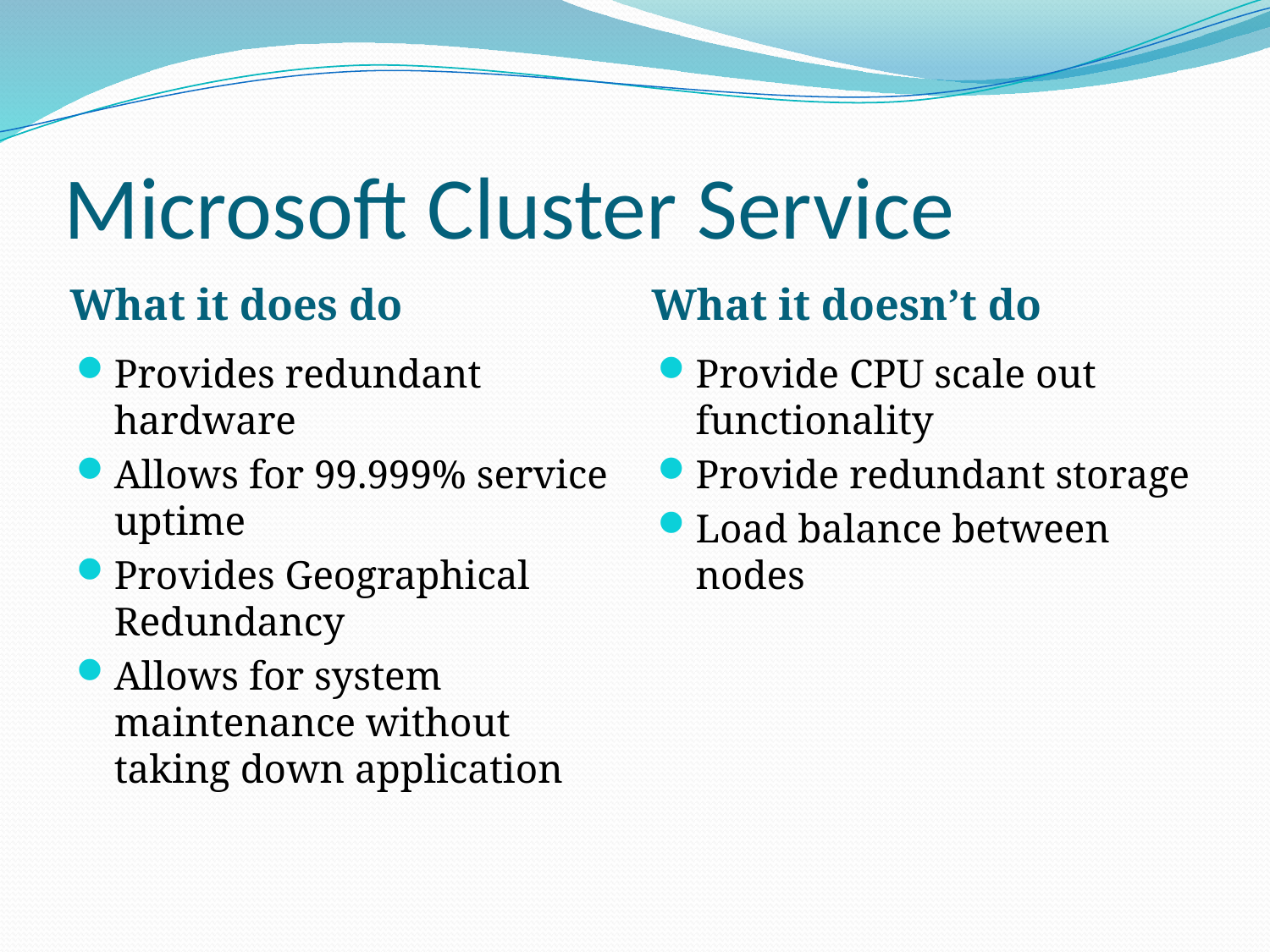

# Microsoft Cluster Service
What it does do
What it doesn’t do
Provides redundant hardware
Allows for 99.999% service uptime
Provides Geographical Redundancy
Allows for system maintenance without taking down application

Provide CPU scale out functionality
Provide redundant storage
Load balance between nodes